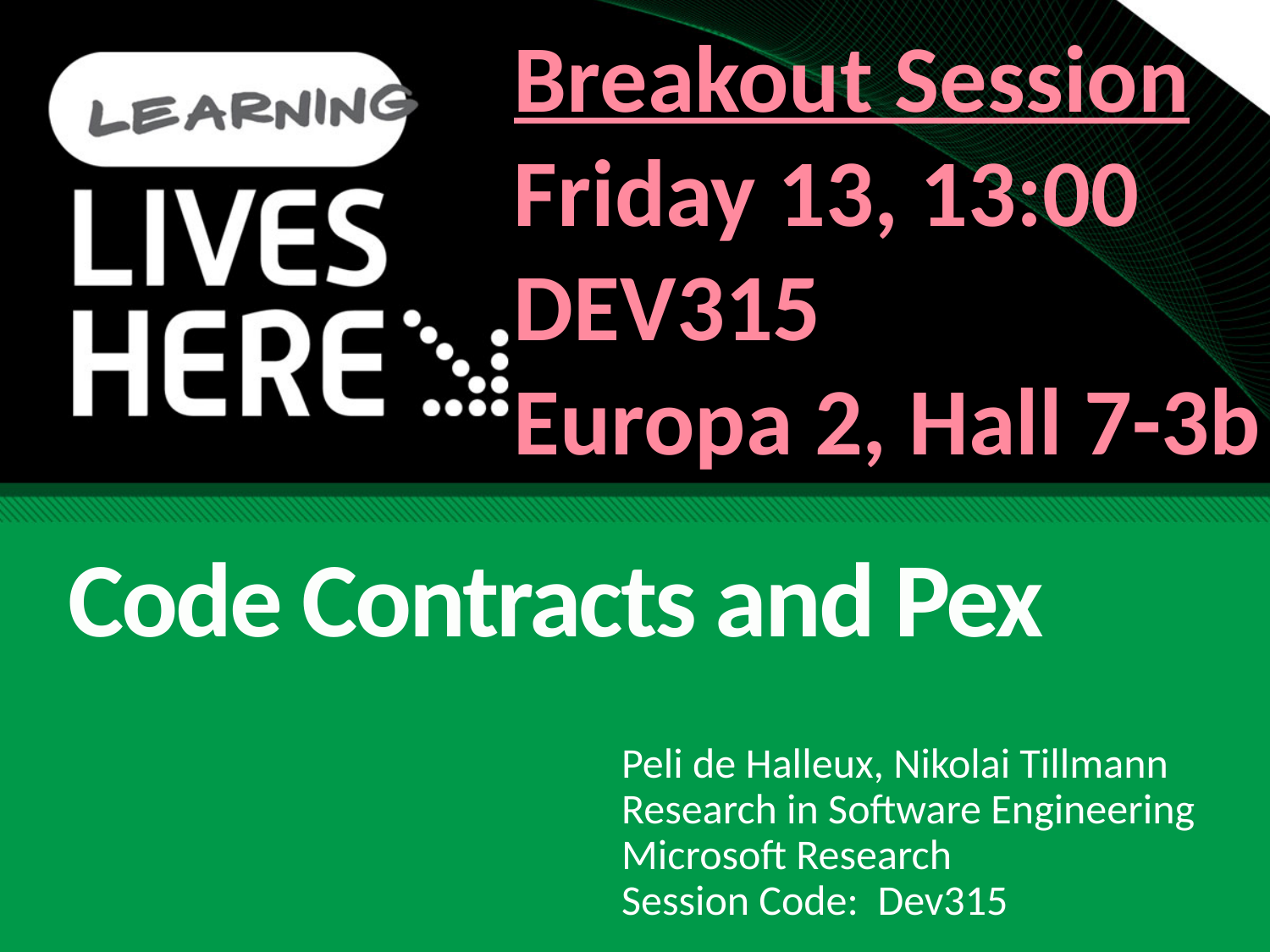

Breakout Session
Friday 13, 13:00
DEV315
Europa 2, Hall 7-3b
# Code Contracts and Pex
Peli de Halleux, Nikolai Tillmann
Research in Software Engineering
Microsoft Research
Session Code:  Dev315